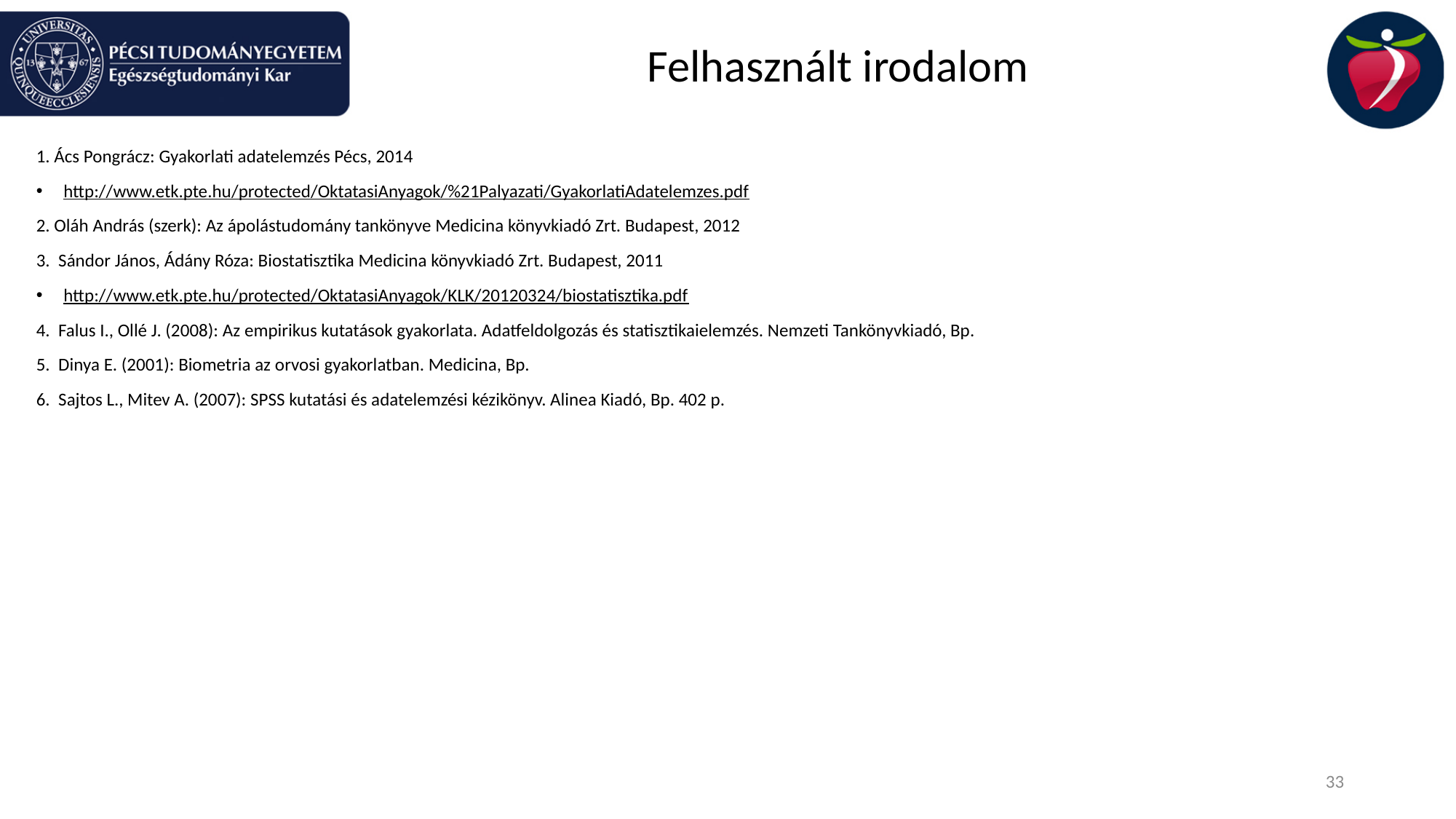

# Felhasznált irodalom
1. Ács Pongrácz: Gyakorlati adatelemzés Pécs, 2014
http://www.etk.pte.hu/protected/OktatasiAnyagok/%21Palyazati/GyakorlatiAdatelemzes.pdf
2. Oláh András (szerk): Az ápolástudomány tankönyve Medicina könyvkiadó Zrt. Budapest, 2012
3.  Sándor János, Ádány Róza: Biostatisztika Medicina könyvkiadó Zrt. Budapest, 2011
http://www.etk.pte.hu/protected/OktatasiAnyagok/KLK/20120324/biostatisztika.pdf
4.  Falus I., Ollé J. (2008): Az empirikus kutatások gyakorlata. Adatfeldolgozás és statisztikaielemzés. Nemzeti Tankönyvkiadó, Bp.
5.  Dinya E. (2001): Biometria az orvosi gyakorlatban. Medicina, Bp.
6.  Sajtos L., Mitev A. (2007): SPSS kutatási és adatelemzési kézikönyv. Alinea Kiadó, Bp. 402 p.
33